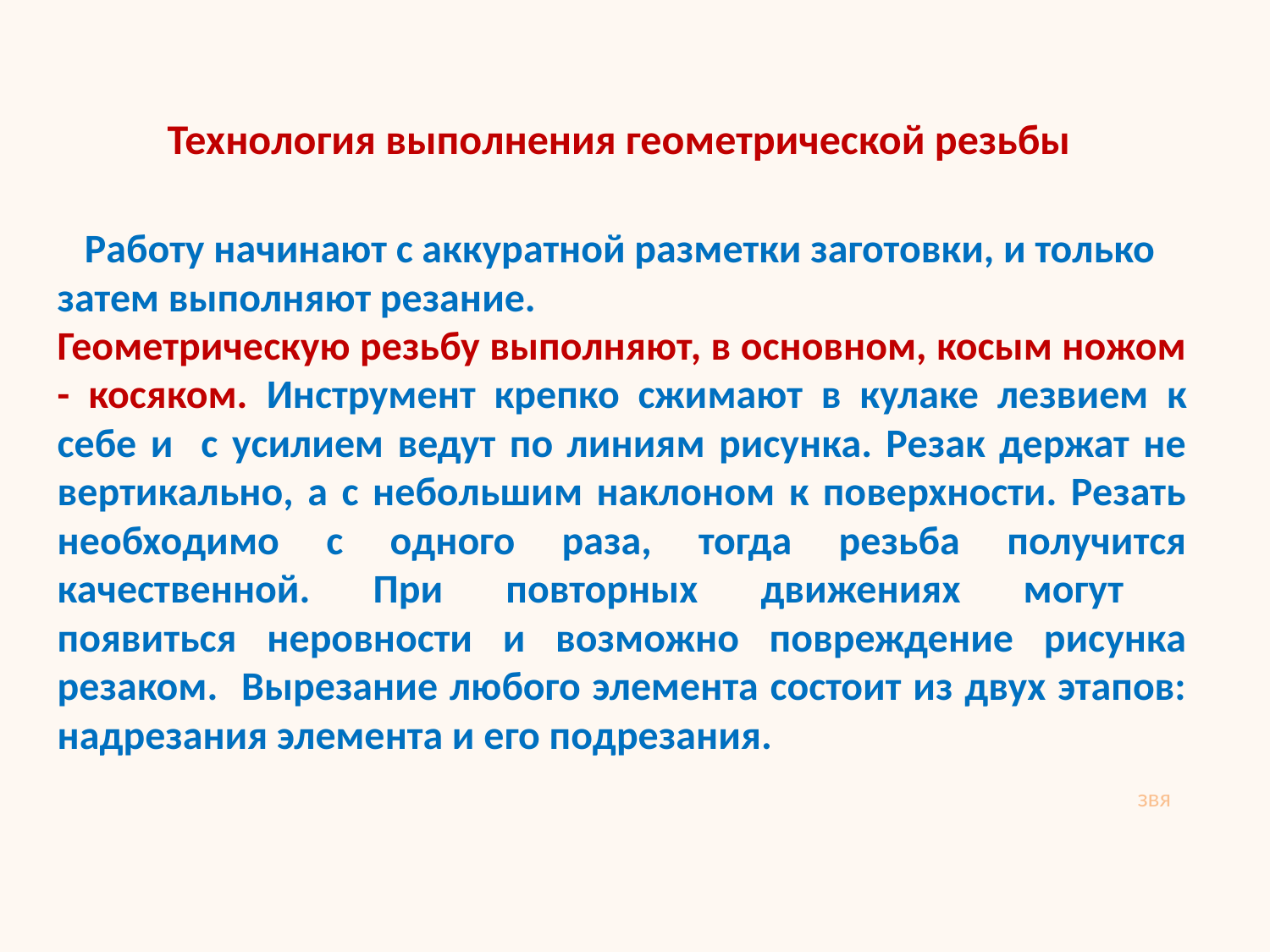

Технология выполнения геометрической резьбы
   Работу начинают с аккуратной разметки заготовки, и только
затем выполняют резание.
Геометрическую резьбу выполняют, в основном, косым ножом - косяком. Инструмент крепко сжимают в кулаке лезвием к себе и  с усилием ведут по линиям рисунка. Резак держат не вертикально, а с небольшим наклоном к поверхности. Резать необходимо с одного раза, тогда резьба получится качественной. При повторных движениях могут
появиться неровности и возможно повреждение рисунка резаком.  Вырезание любого элемента состоит из двух этапов: надрезания элемента и его подрезания.
звя